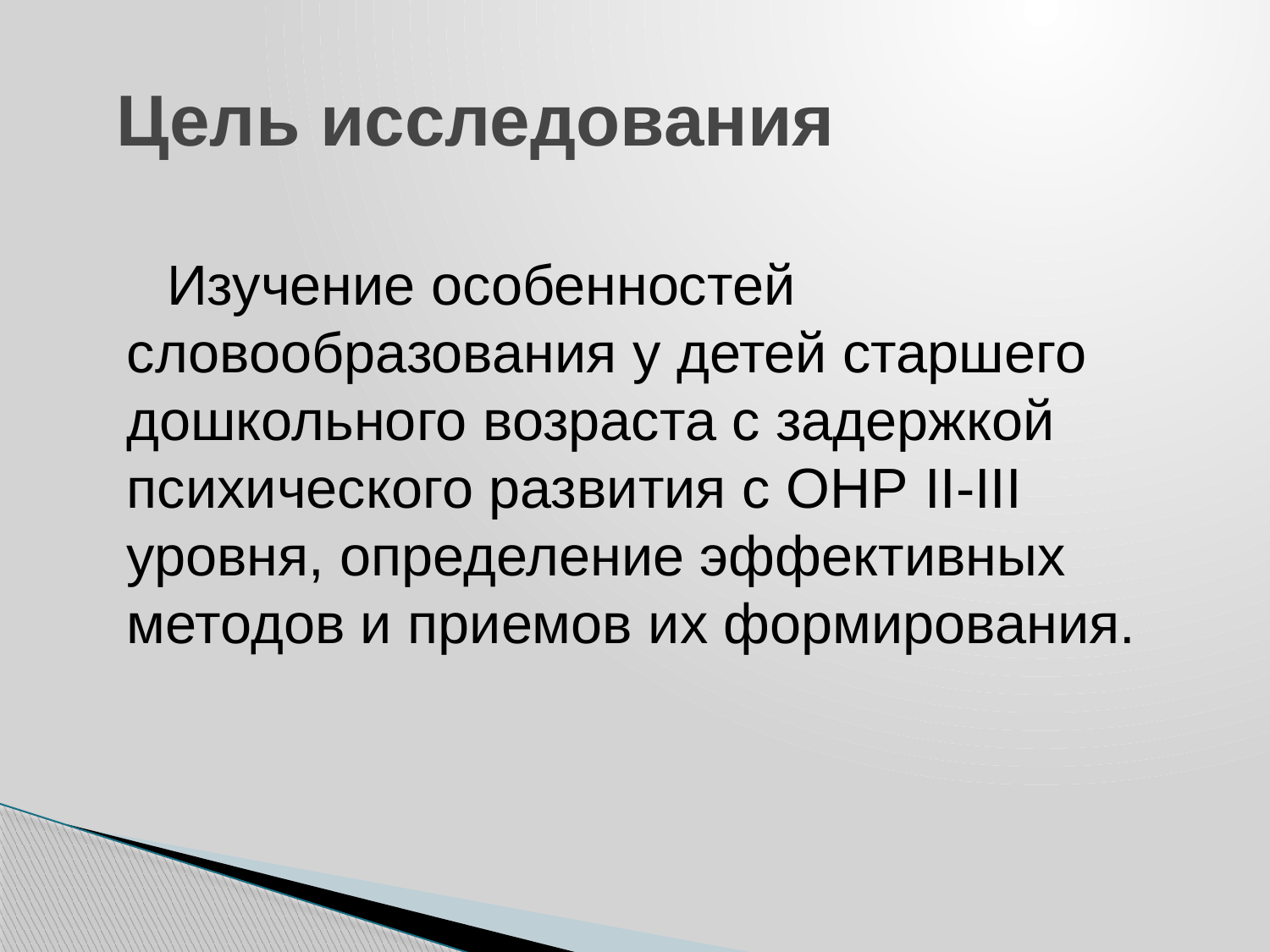

# Цель исследования

	   Изучение особенностей словообразования у детей старшего дошкольного возраста с задержкой психического развития с ОНР II-III уровня, определение эффективных методов и приемов их формирования.